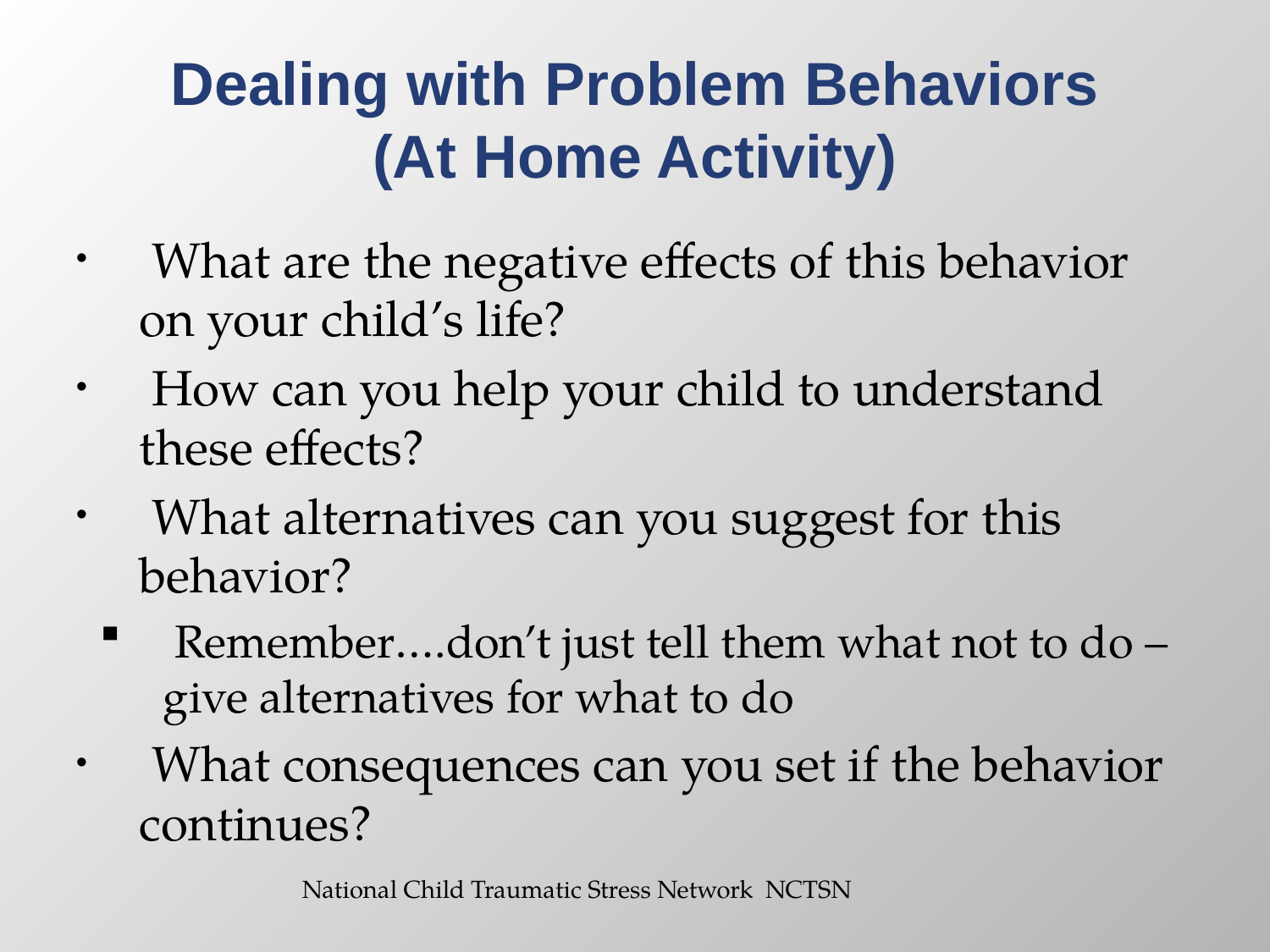

# Dealing with Problem Behaviors (At Home Activity)
 What are the negative effects of this behavior on your child’s life?
 How can you help your child to understand these effects?
 What alternatives can you suggest for this behavior?
 Remember….don’t just tell them what not to do – give alternatives for what to do
 What consequences can you set if the behavior continues?
National Child Traumatic Stress Network  NCTSN